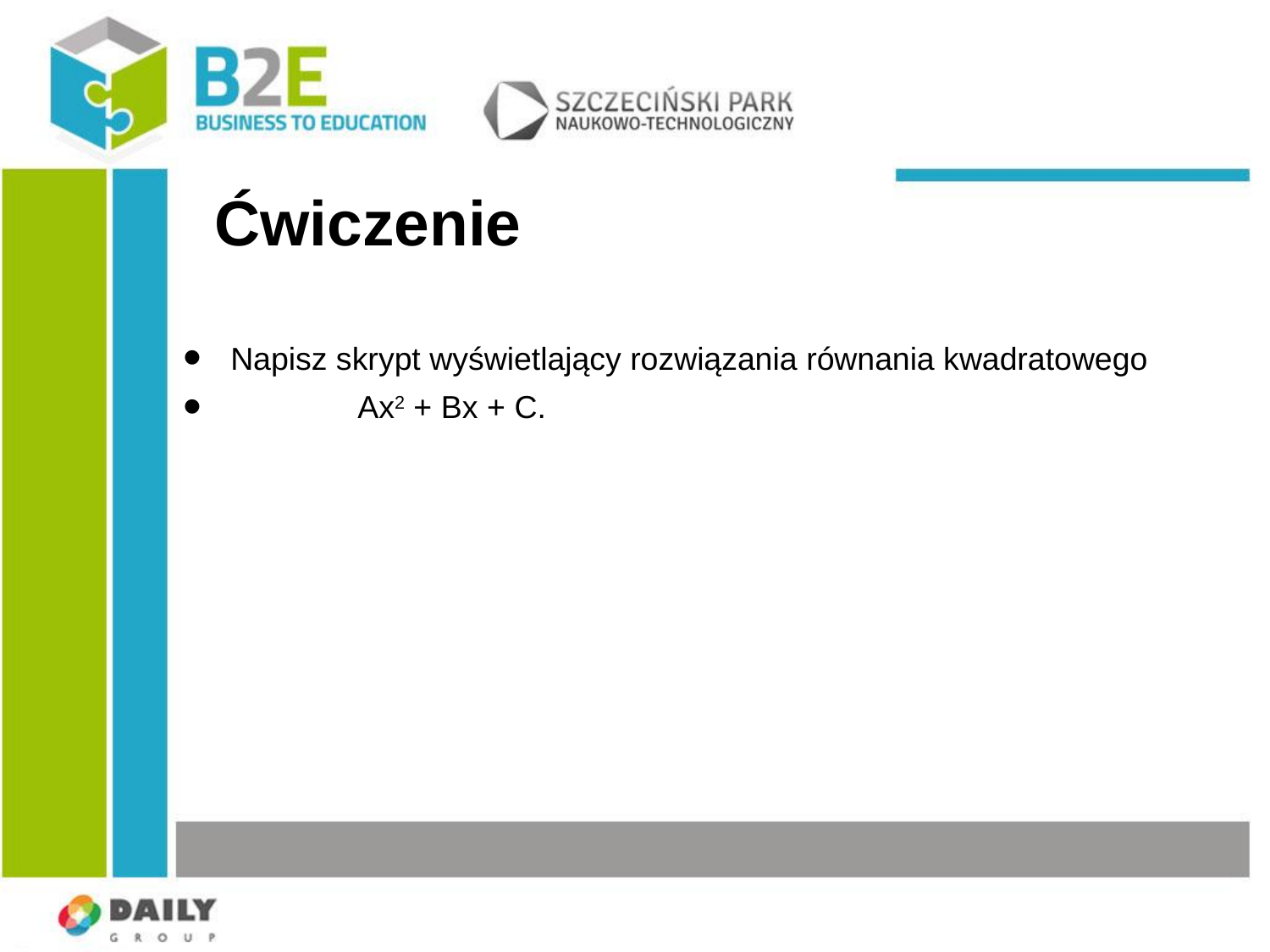

# Ćwiczenie

Napisz skrypt wyświetlający rozwiązania równania kwadratowego
	Ax2 + Bx + C.